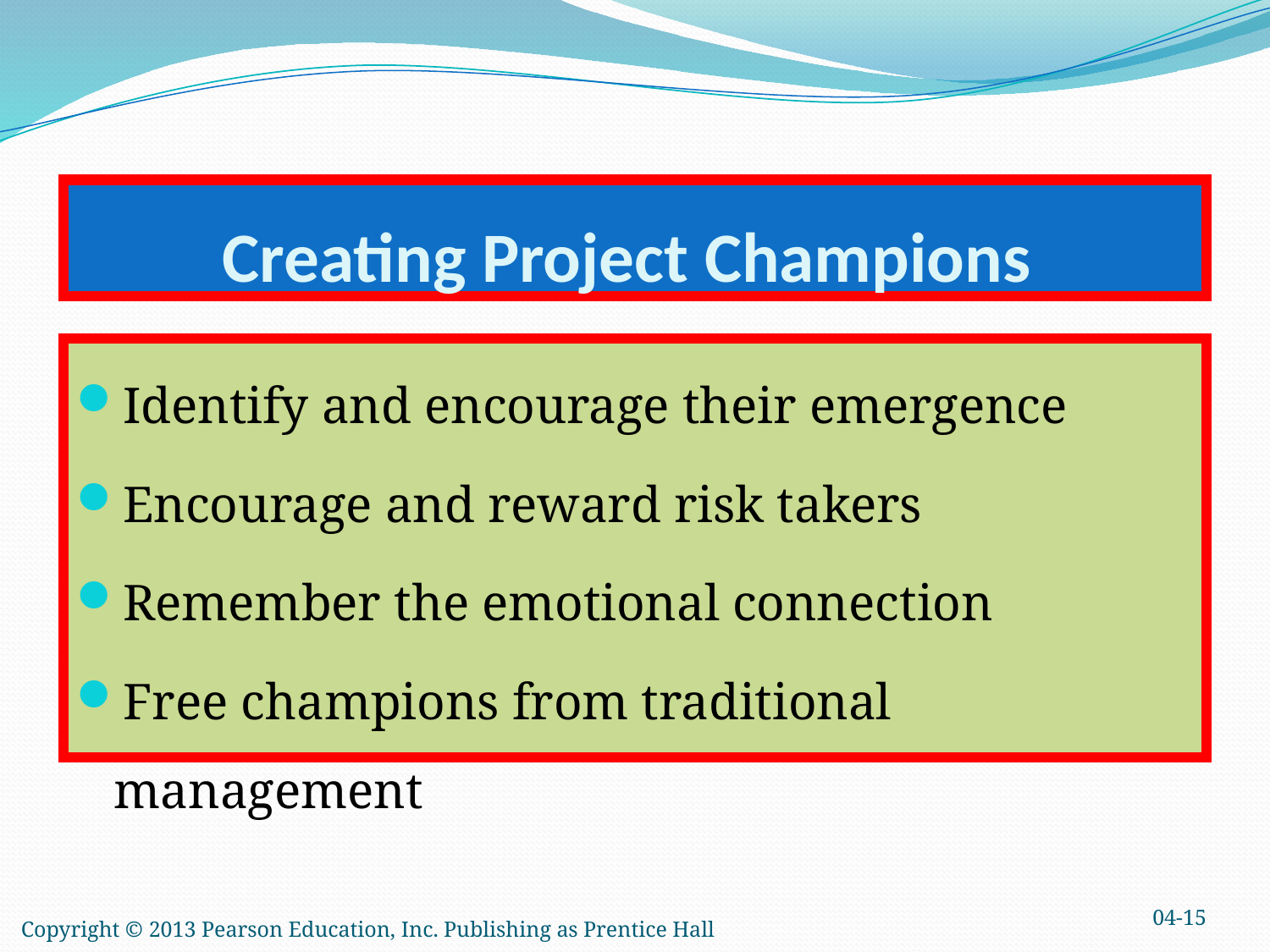

Creating Project Champions
Identify and encourage their emergence
Encourage and reward risk takers
Remember the emotional connection
Free champions from traditional management
04-15
Copyright © 2013 Pearson Education, Inc. Publishing as Prentice Hall